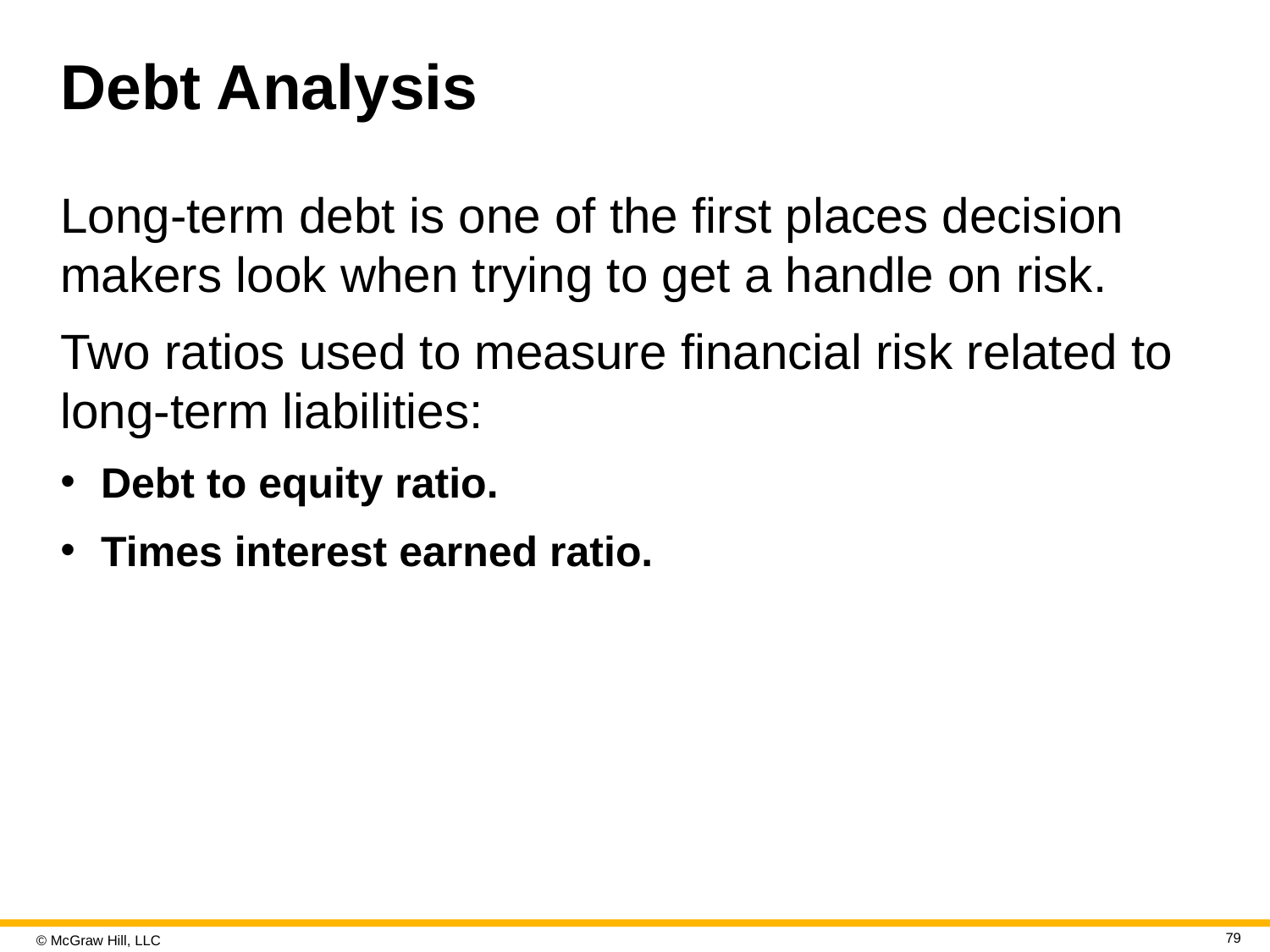

# Debt Analysis
Long-term debt is one of the first places decision makers look when trying to get a handle on risk.
Two ratios used to measure financial risk related to long-term liabilities:
Debt to equity ratio.
Times interest earned ratio.
79